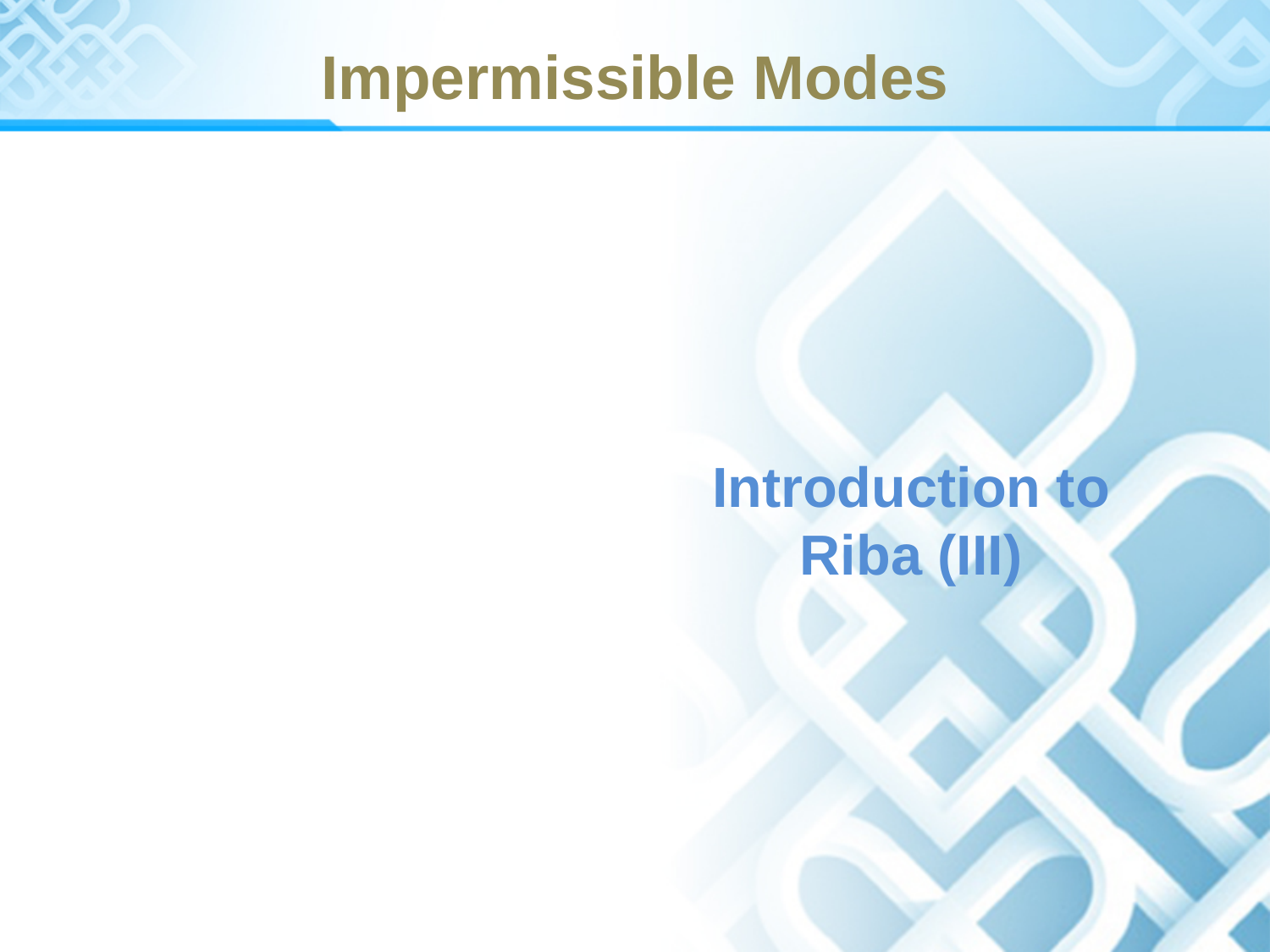

# Impermissible Modes
Introduction to Riba (III)